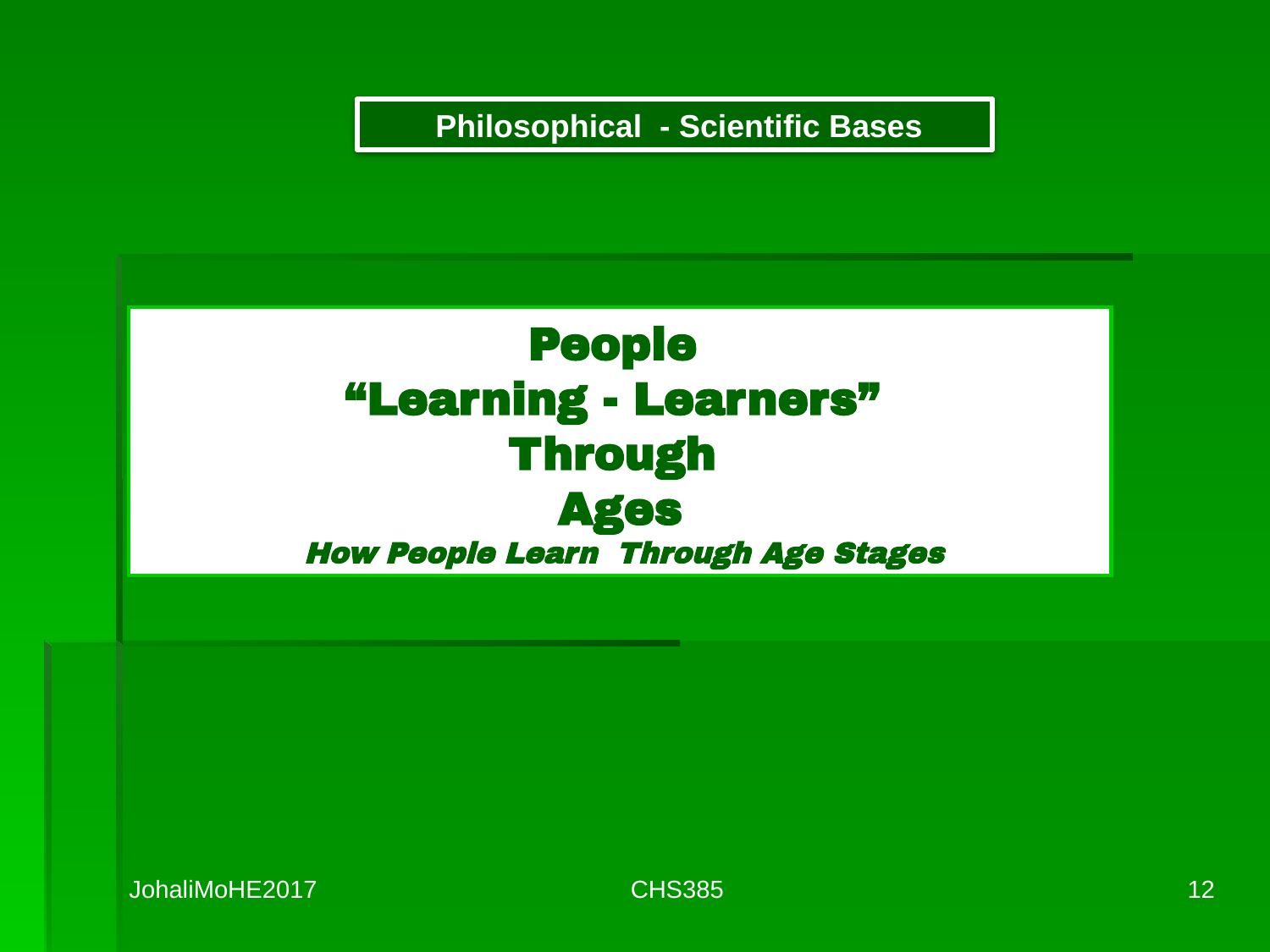

Philosophical  - Scientific Bases
# People “Learning - Learners” Through Ages How People Learn  Through Age Stages
JohaliMoHE2017
CHS385
12